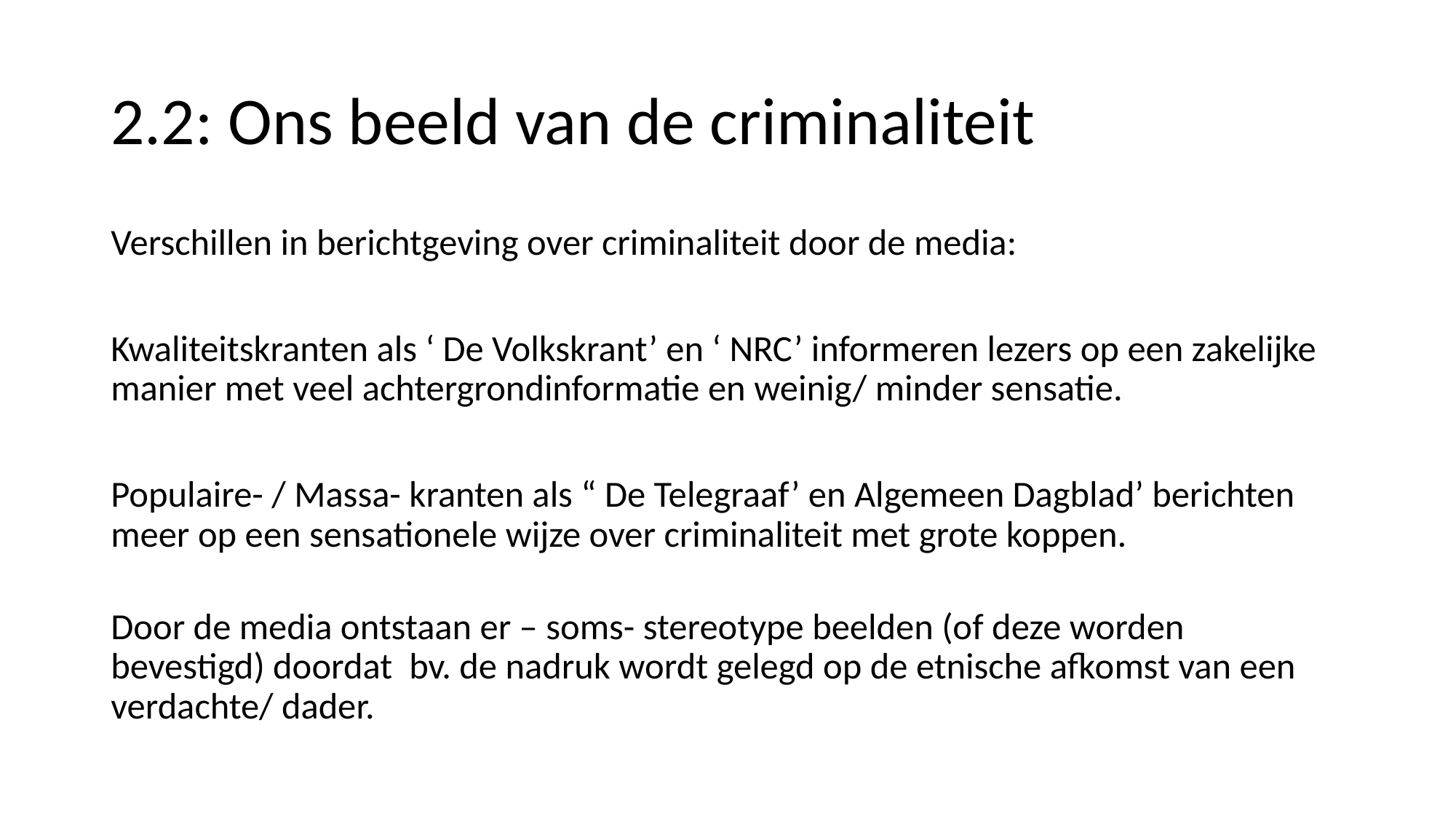

# 2.2: Ons beeld van de criminaliteit
Verschillen in berichtgeving over criminaliteit door de media:

Kwaliteitskranten als ‘ De Volkskrant’ en ‘ NRC’ informeren lezers op een zakelijke manier met veel achtergrondinformatie en weinig/ minder sensatie.

Populaire- / Massa- kranten als “ De Telegraaf’ en Algemeen Dagblad’ berichten meer op een sensationele wijze over criminaliteit met grote koppen.
Door de media ontstaan er – soms- stereotype beelden (of deze worden bevestigd) doordat  bv. de nadruk wordt gelegd op de etnische afkomst van een verdachte/ dader.